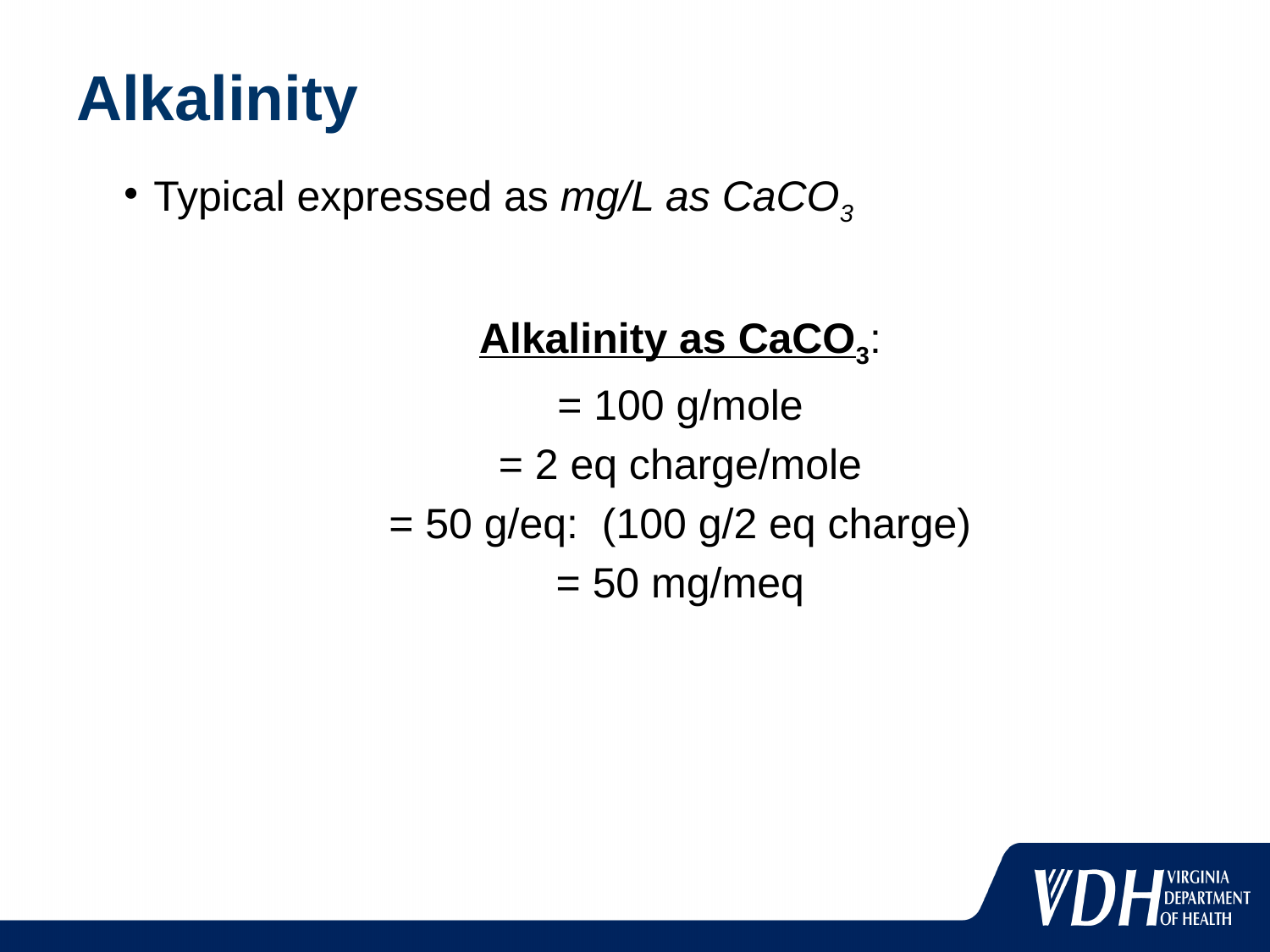

# Alkalinity

Typical expressed as mg/L as CaCO3

Alkalinity as CaCO3:
= 100 g/mole
= 2 eq charge/mole
= 50 g/eq:  (100 g/2 eq charge)
= 50 mg/meq